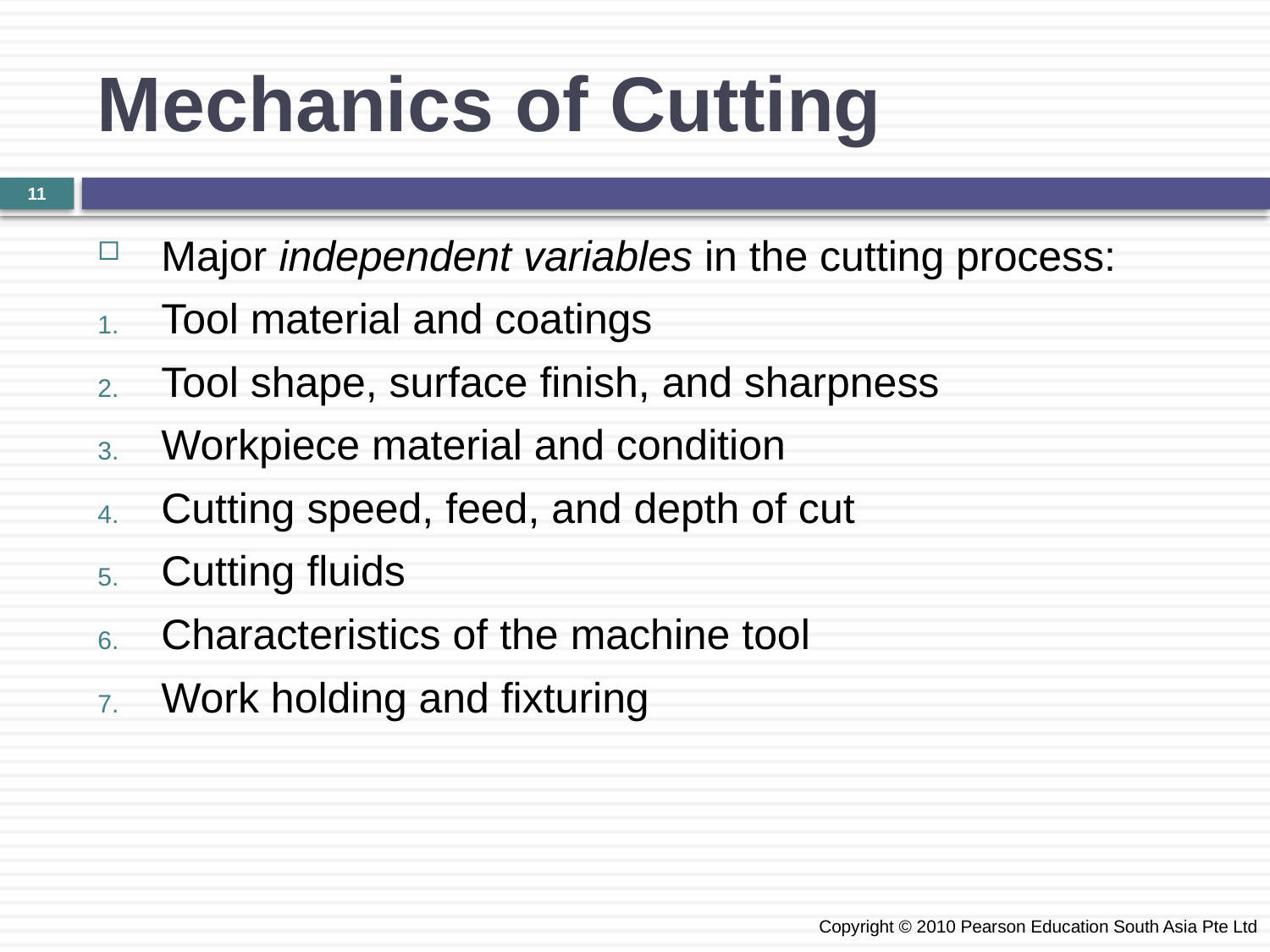

Mechanics of Cutting
Major independent variables in the cutting process:
Tool material and coatings
Tool shape, surface finish, and sharpness
Workpiece material and condition
Cutting speed, feed, and depth of cut
Cutting fluids
Characteristics of the machine tool
Work holding and fixturing
11
   Copyright © 2010 Pearson Education South Asia Pte Ltd